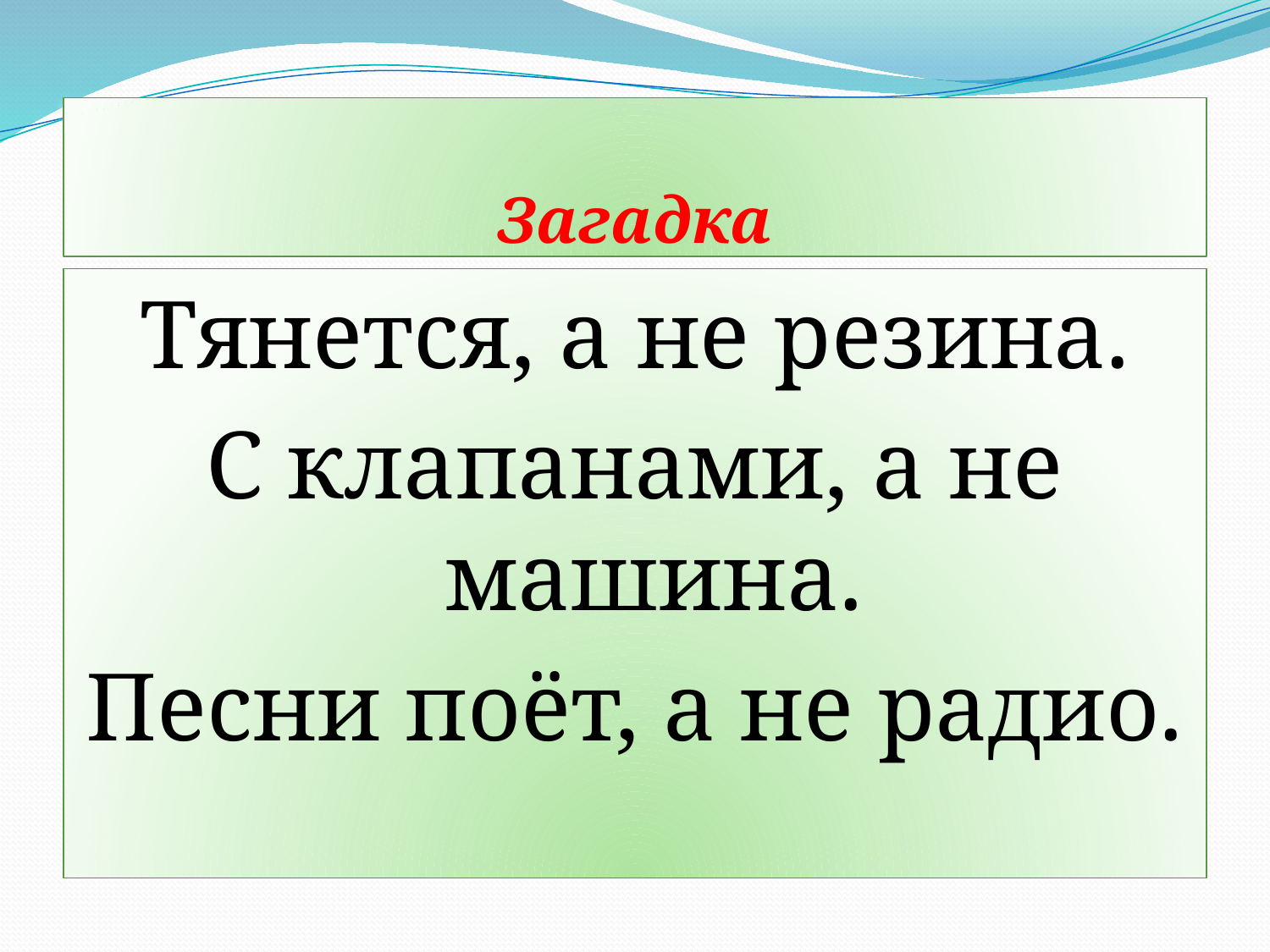

# Загадка
Тянется, а не резина.
С клапанами, а не машина.
Песни поёт, а не радио.